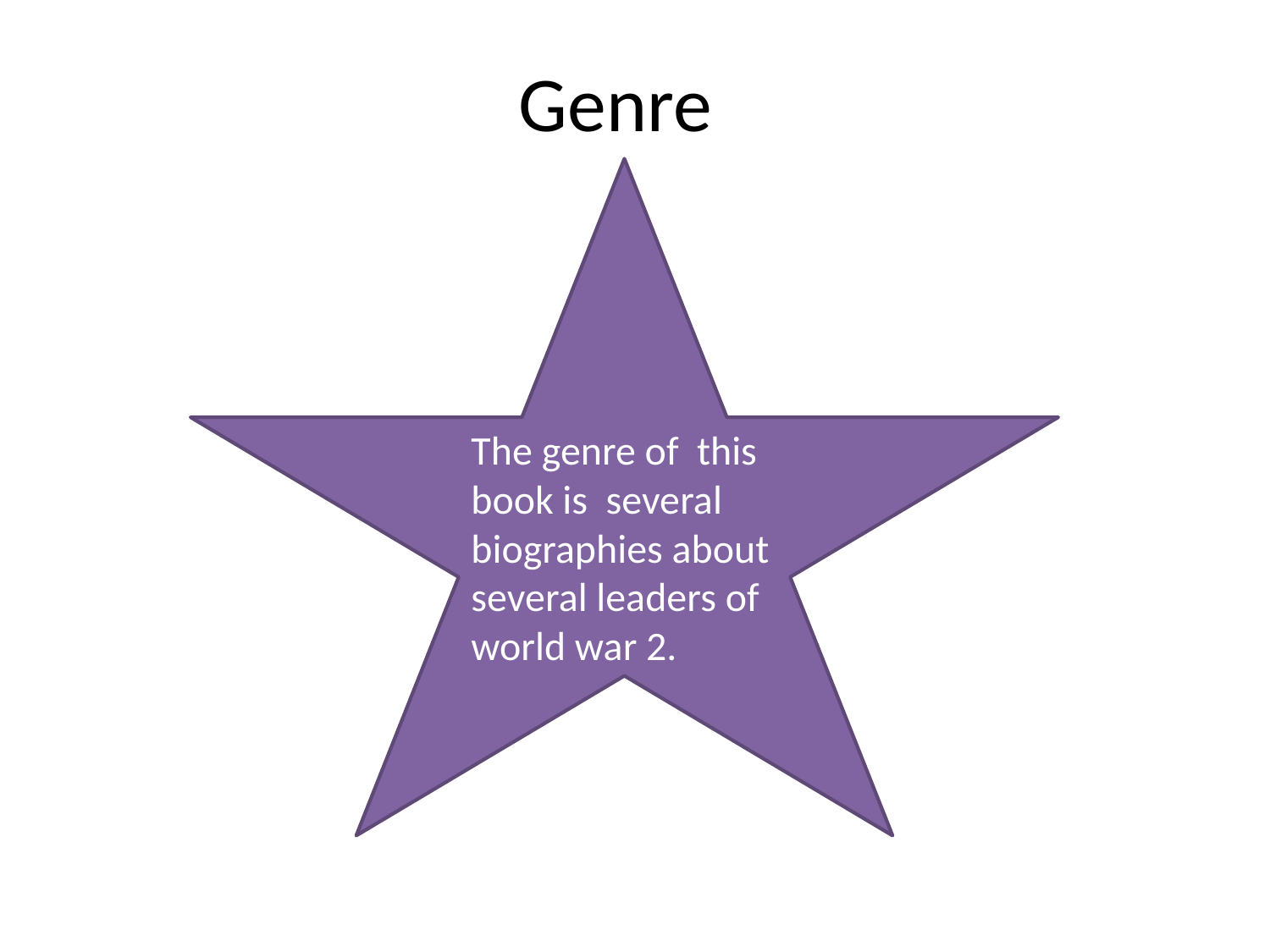

# Genre
The genre of  this book is  several biographies about several leaders of world war 2.